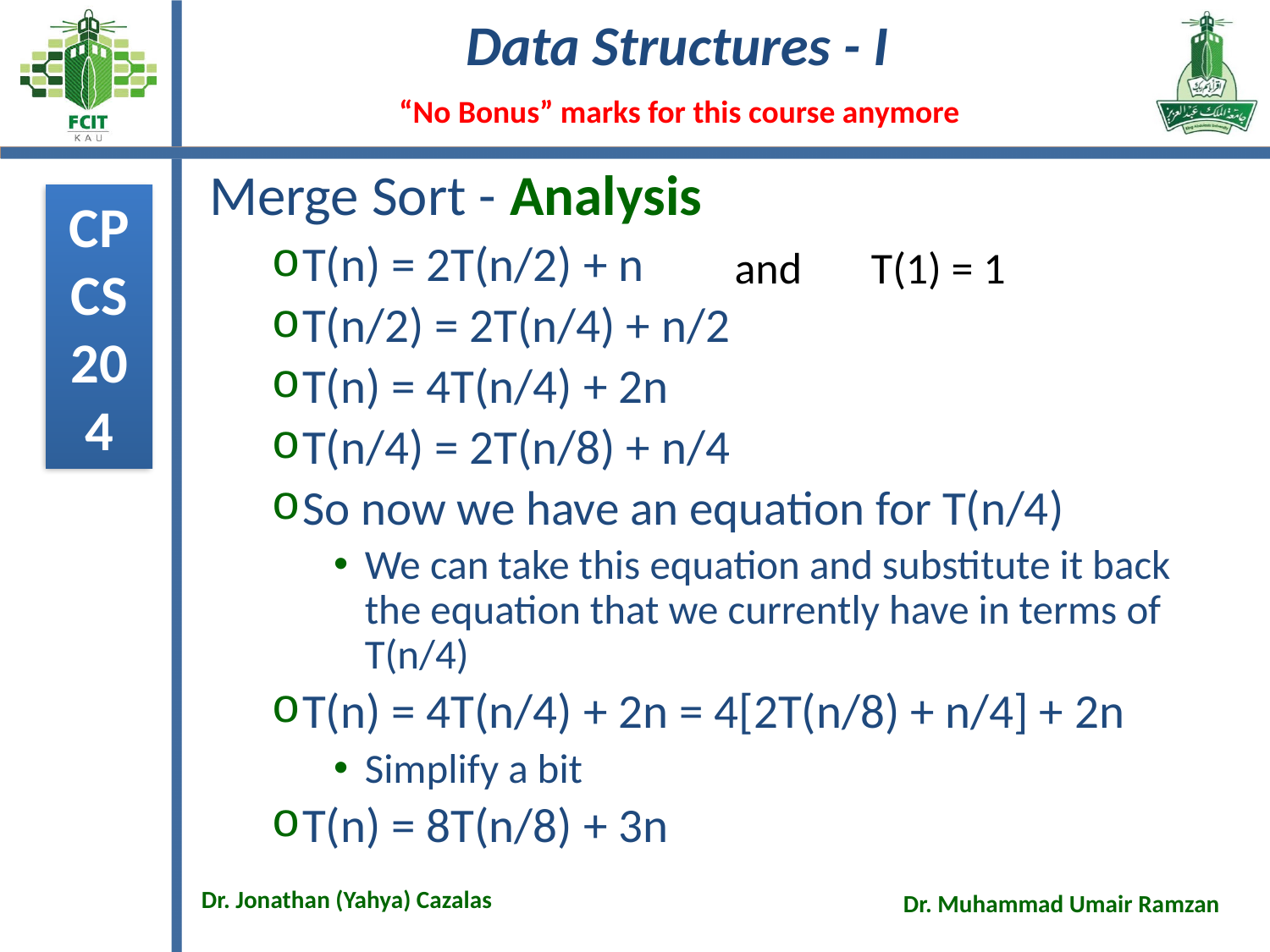

# Merge Sort - Analysis
T(n) = 2T(n/2) + n
T(n/2) = 2T(n/4) + n/2
T(n) = 4T(n/4) + 2n
T(n/4) = 2T(n/8) + n/4
So now we have an equation for T(n/4)
We can take this equation and substitute it back the equation that we currently have in terms of T(n/4)
T(n) = 4T(n/4) + 2n = 4[2T(n/8) + n/4] + 2n
Simplify a bit
T(n) = 8T(n/8) + 3n

 and       T(1) = 1